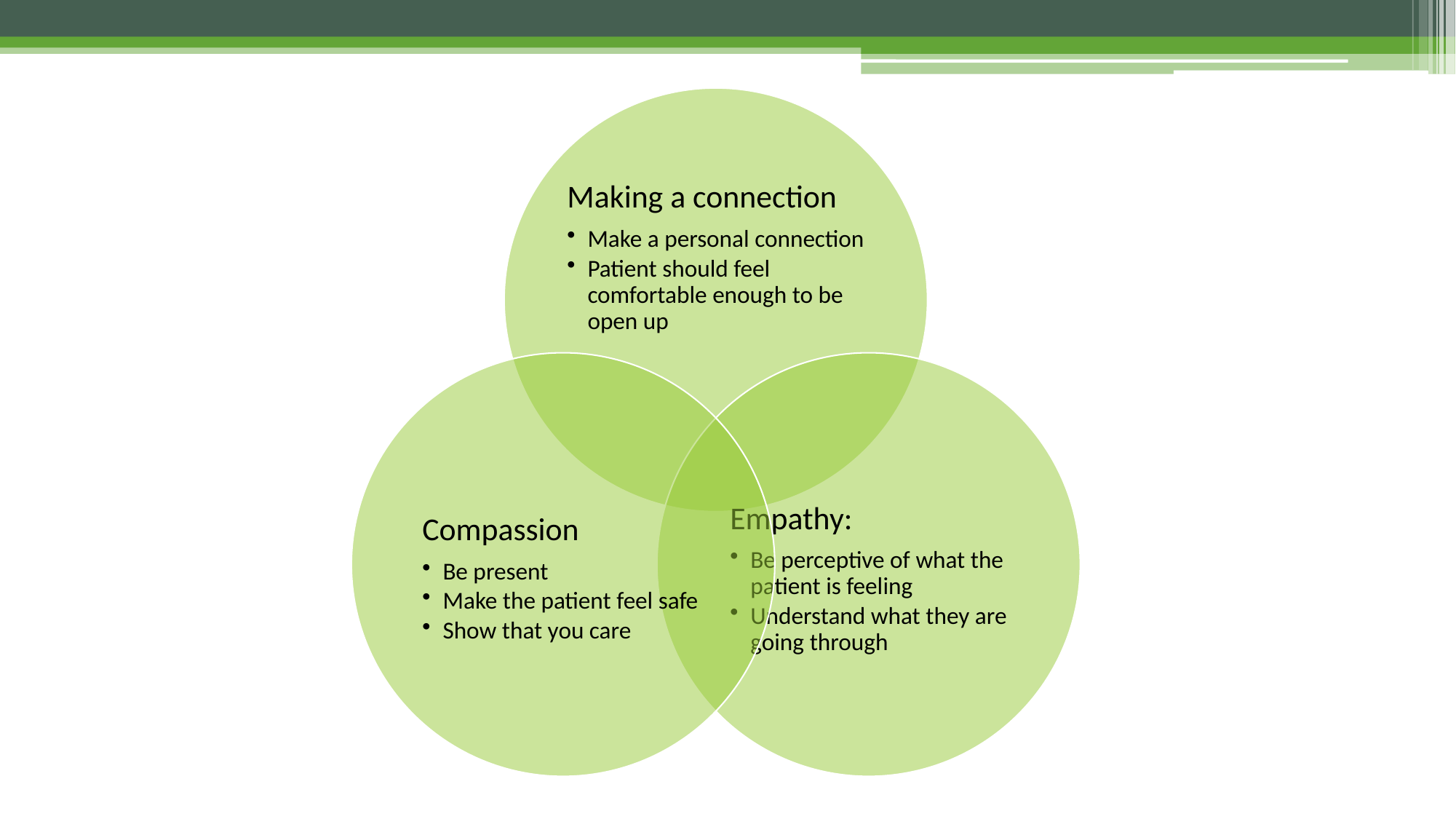

Making a connection
Make a personal connection
Patient should feel comfortable enough to be open up
Empathy:
Be perceptive of what the patient is feeling
Understand what they are going through
Compassion
Be present
Make the patient feel safe
Show that you care